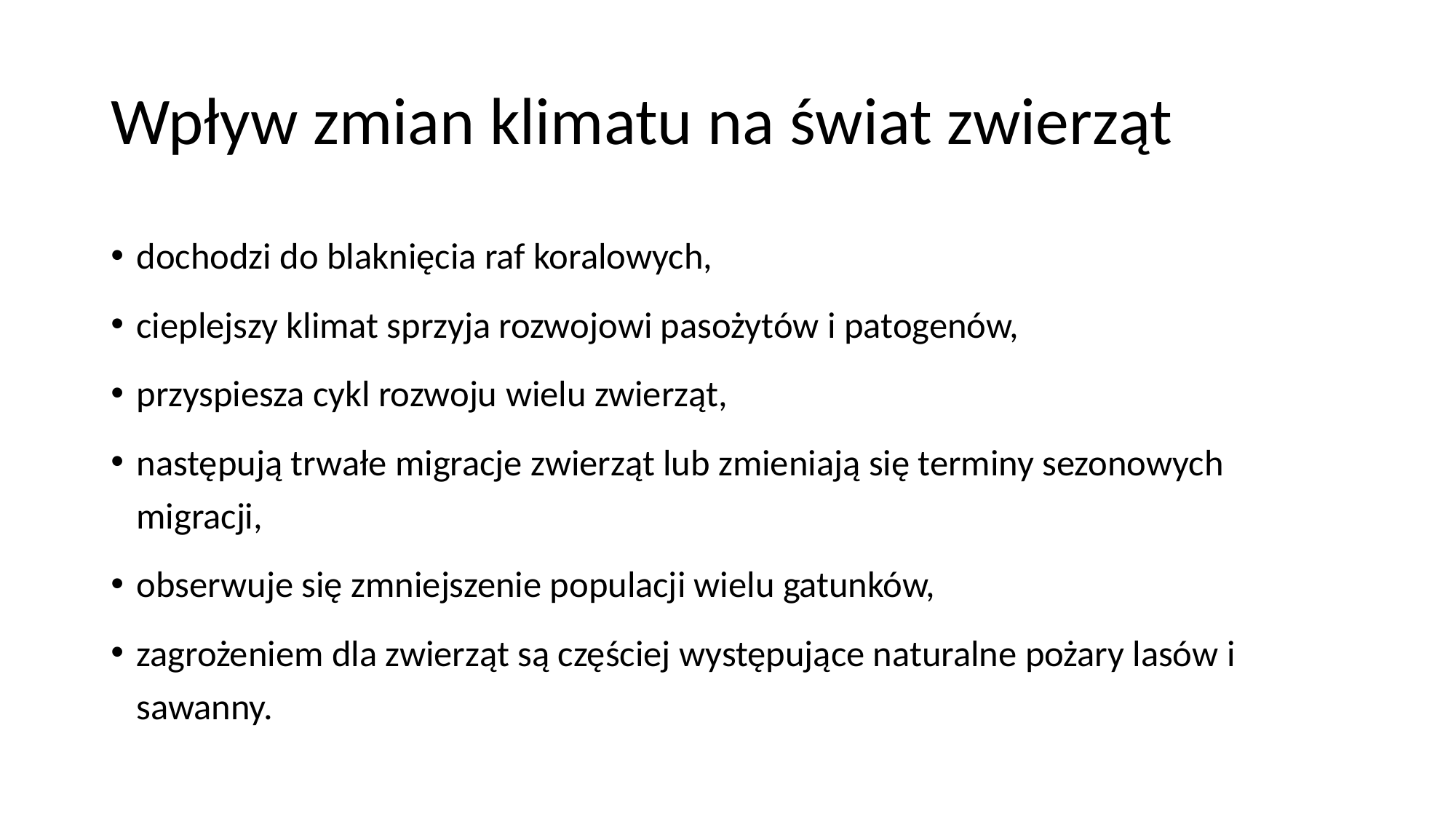

# Wpływ zmian klimatu na świat zwierząt
dochodzi do blaknięcia raf koralowych,
cieplejszy klimat sprzyja rozwojowi pasożytów i patogenów,
przyspiesza cykl rozwoju wielu zwierząt,
następują trwałe migracje zwierząt lub zmieniają się terminy sezonowych migracji,
obserwuje się zmniejszenie populacji wielu gatunków,
zagrożeniem dla zwierząt są częściej występujące naturalne pożary lasów i sawanny.